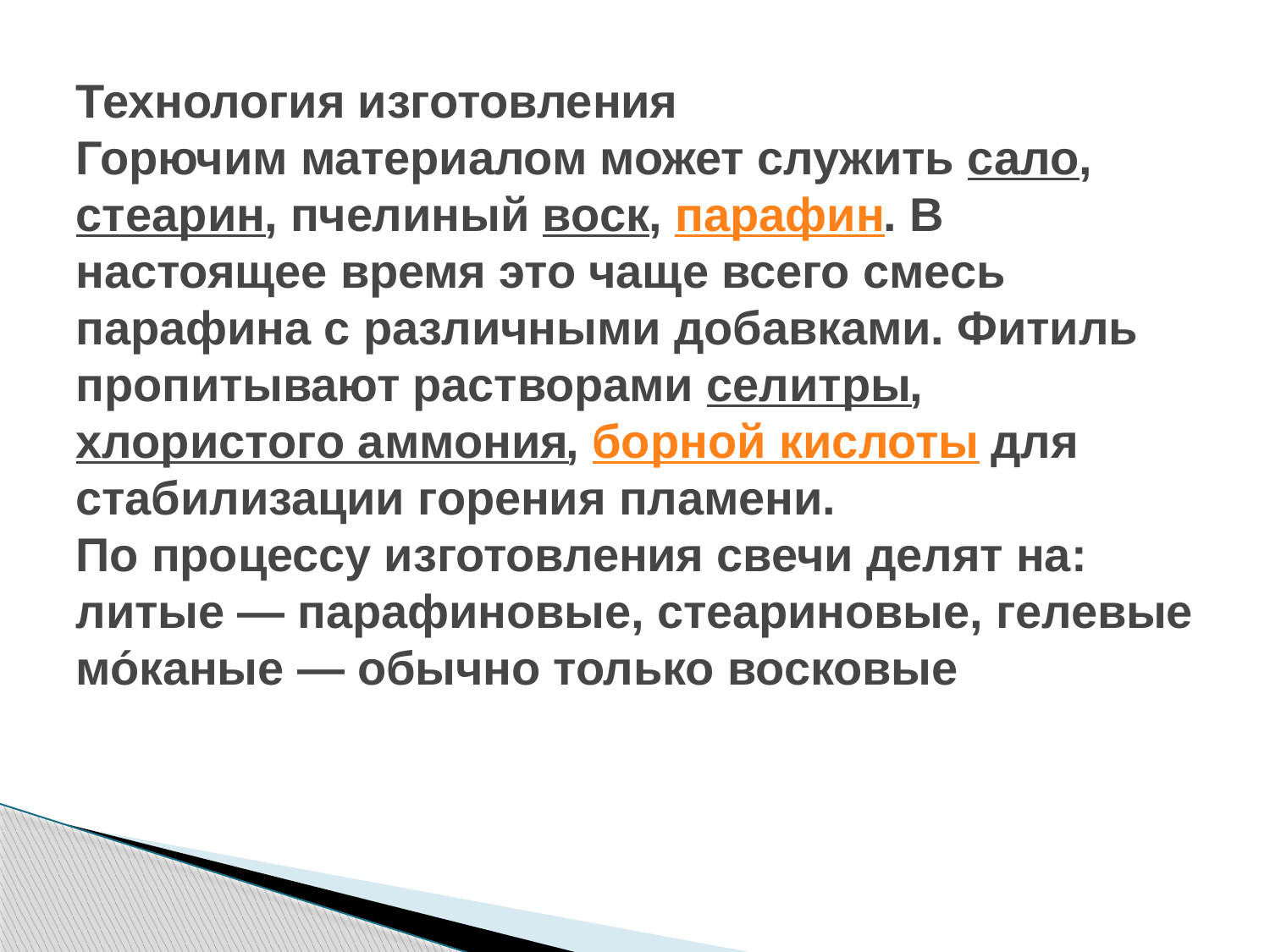

# Технология изготовления Горючим материалом может служить сало, стеарин, пчелиный воск, парафин. В настоящее время это чаще всего смесь парафина с различными добавками. Фитиль пропитывают растворами селитры, хлористого аммония, борной кислоты для стабилизации горения пламени. По процессу изготовления свечи делят на: литые — парафиновые, стеариновые, гелевые мо́каные — обычно только восковые